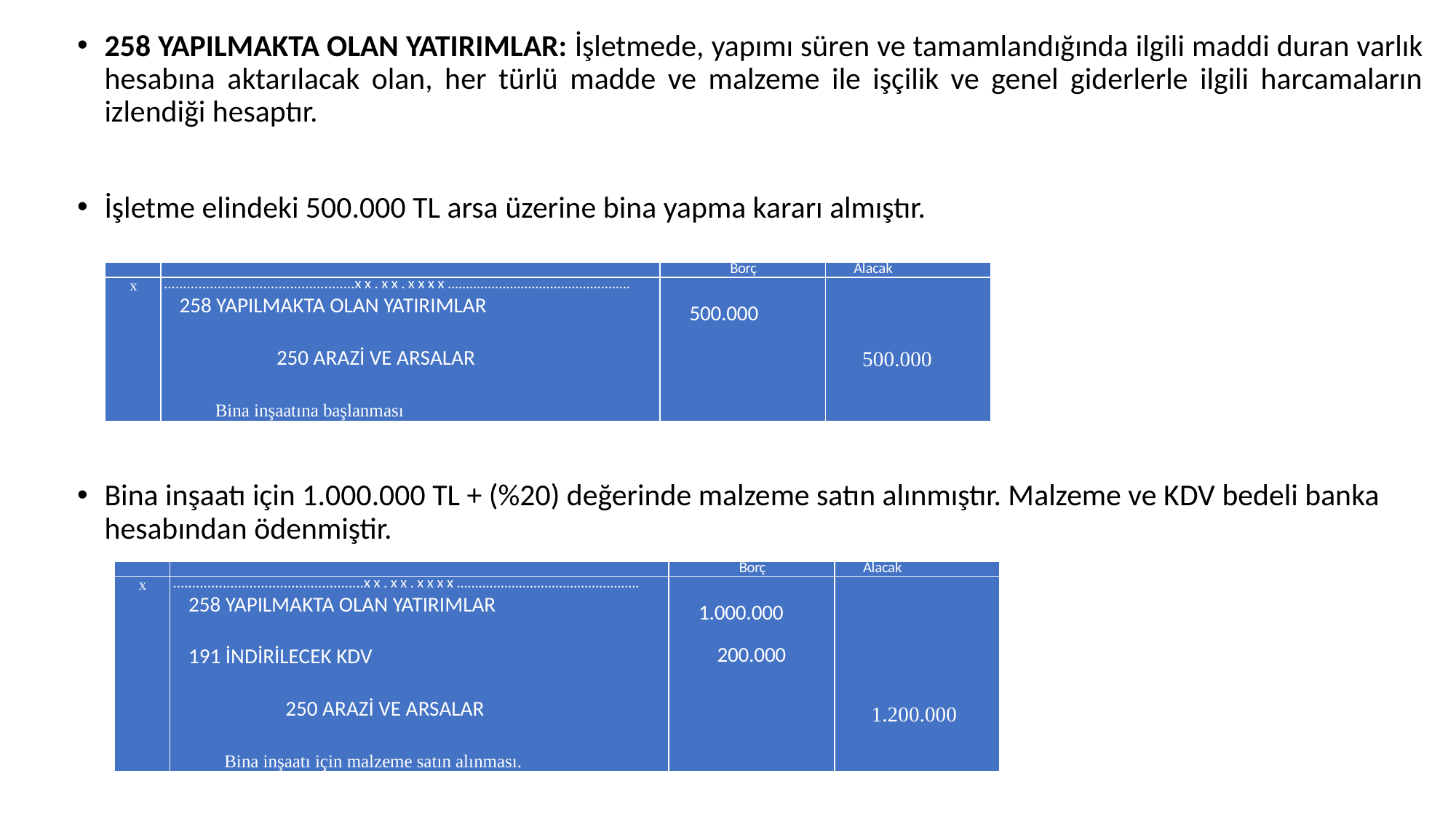

258 YAPILMAKTA OLAN YATIRIMLAR: İşletmede, yapımı süren ve tamamlandığında ilgili maddi duran varlık hesabına aktarılacak olan, her türlü madde ve malzeme ile işçilik ve genel giderlerle ilgili harcamaların izlendiği hesaptır.

İşletme elindeki 500.000 TL arsa üzerine bina yapma kararı almıştır.

Bina inşaatı için 1.000.000 TL + (%20) değerinde malzeme satın alınmıştır. Malzeme ve KDV bedeli banka hesabından ödenmiştir.
|  |  | Borç | Alacak |
| --- | --- | --- | --- |
| x | ..................................................xx.xx.xxxx.................................................. 258 YAPILMAKTA OLAN YATIRIMLAR   250 ARAZİ VE ARSALAR Bina inşaatına başlanması | 500.000 | 500.000 |
|  |  | Borç | Alacak |
| --- | --- | --- | --- |
| x | ..................................................xx.xx.xxxx.................................................. 258 YAPILMAKTA OLAN YATIRIMLAR 191 İNDİRİLECEK KDV   250 ARAZİ VE ARSALAR Bina inşaatı için malzeme satın alınması. | 1.000.000 200.000 | 1.200.000 |